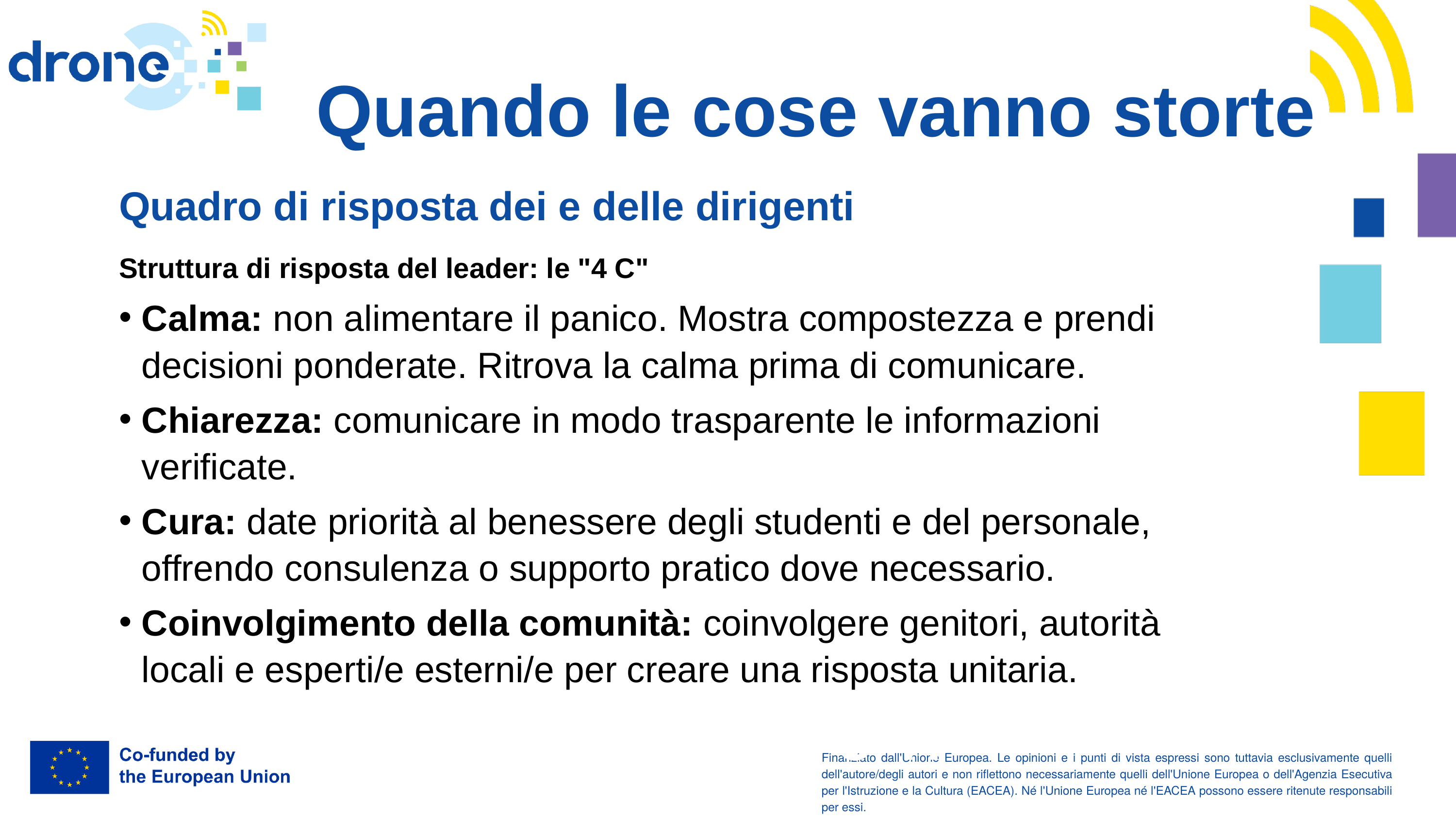

Quando le cose vanno storte
Quadro di risposta dei e delle dirigenti
.
02.
Struttura di risposta del leader: le "4 C"
Calma: non alimentare il panico. Mostra compostezza e prendi decisioni ponderate. Ritrova la calma prima di comunicare.
Chiarezza: comunicare in modo trasparente le informazioni verificate.
Cura: date priorità al benessere degli studenti e del personale, offrendo consulenza o supporto pratico dove necessario.
Coinvolgimento della comunità: coinvolgere genitori, autorità locali e esperti/e esterni/e per creare una risposta unitaria.
01.
03.
04.

Finanziato dall'Unione Europea. Le opinioni e i punti di vista espressi sono tuttavia esclusivamente quelli dell'autore/degli autori e non riflettono necessariamente quelli dell'Unione Europea o dell'Agenzia Esecutiva per l'Istruzione e la Cultura (EACEA). Né l'Unione Europea né l'EACEA possono essere ritenute responsabili per essi.